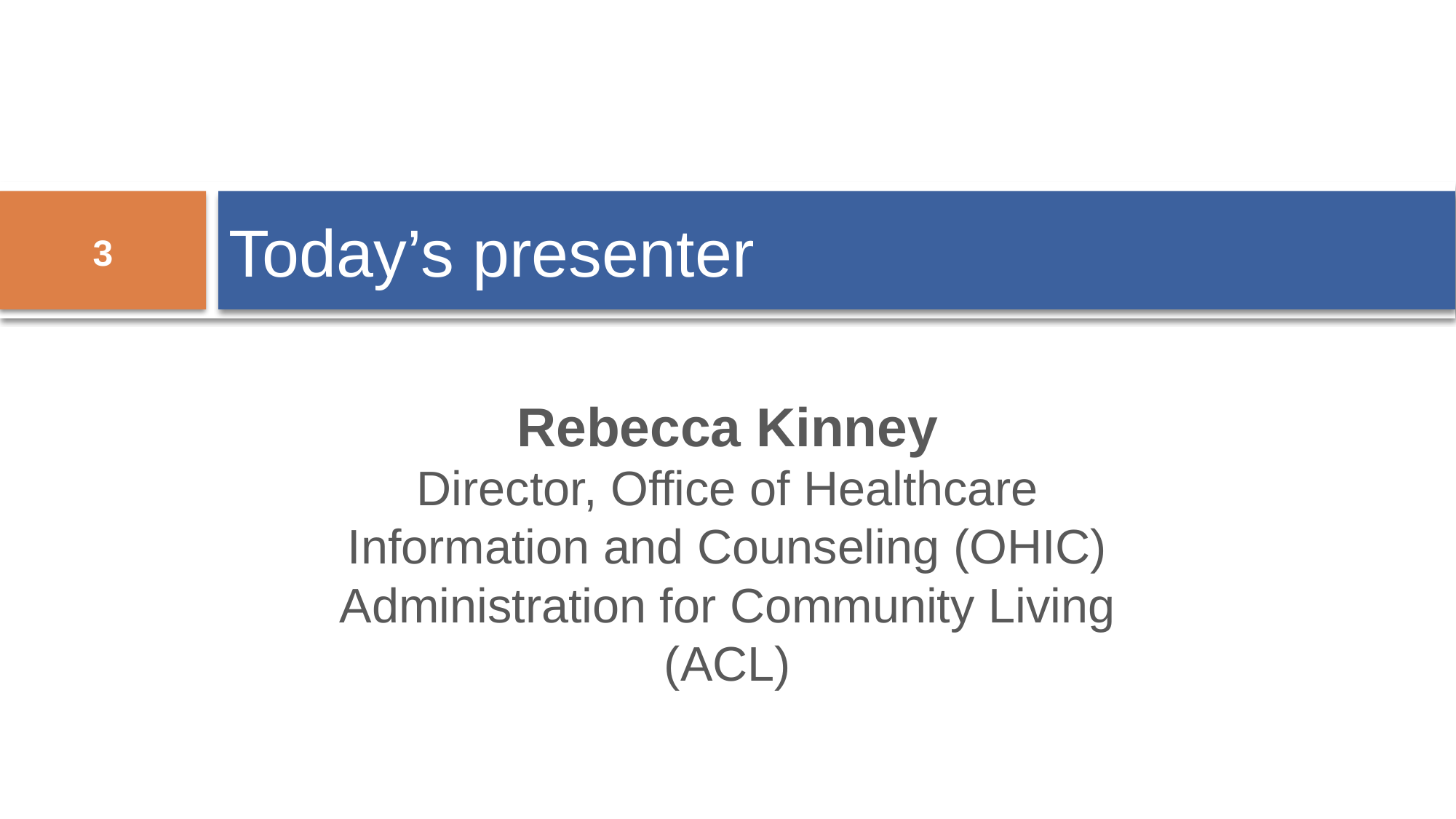

# Today’s presenter
3
Rebecca Kinney
Director, Office of Healthcare Information and Counseling (OHIC)
Administration for Community Living (ACL)